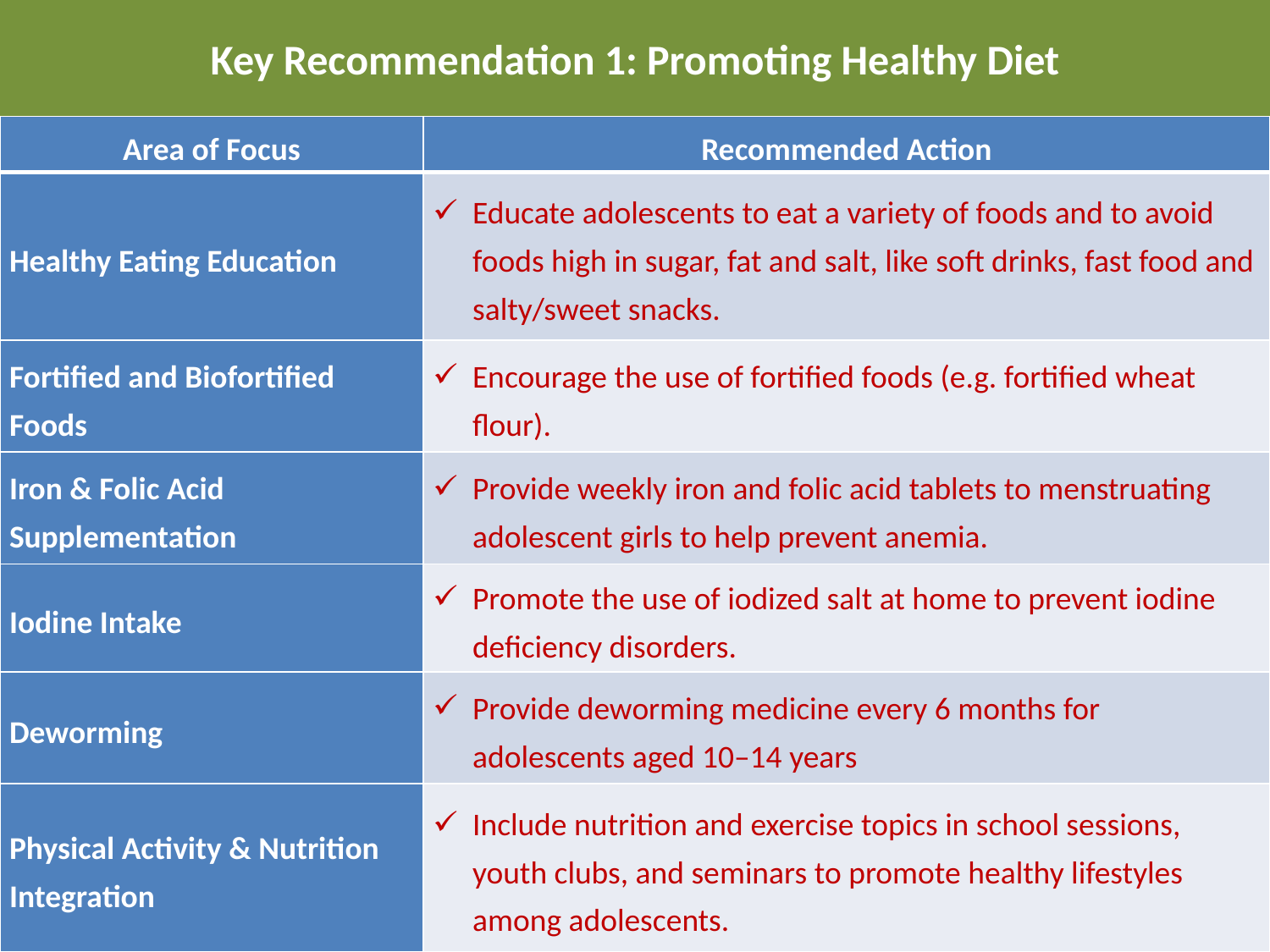

Key Recommendation 1: Promoting Healthy Diet
| Area of Focus | Recommended Action |
| --- | --- |
| Healthy Eating Education | Educate adolescents to eat a variety of foods and to avoid foods high in sugar, fat and salt, like soft drinks, fast food and salty/sweet snacks. |
| Fortified and Biofortified Foods | Encourage the use of fortified foods (e.g. fortified wheat flour). |
| Iron & Folic Acid Supplementation | Provide weekly iron and folic acid tablets to menstruating adolescent girls to help prevent anemia. |
| Iodine Intake | Promote the use of iodized salt at home to prevent iodine deficiency disorders. |
| Deworming | Provide deworming medicine every 6 months for adolescents aged 10–14 years |
| Physical Activity & Nutrition Integration | Include nutrition and exercise topics in school sessions, youth clubs, and seminars to promote healthy lifestyles among adolescents. |